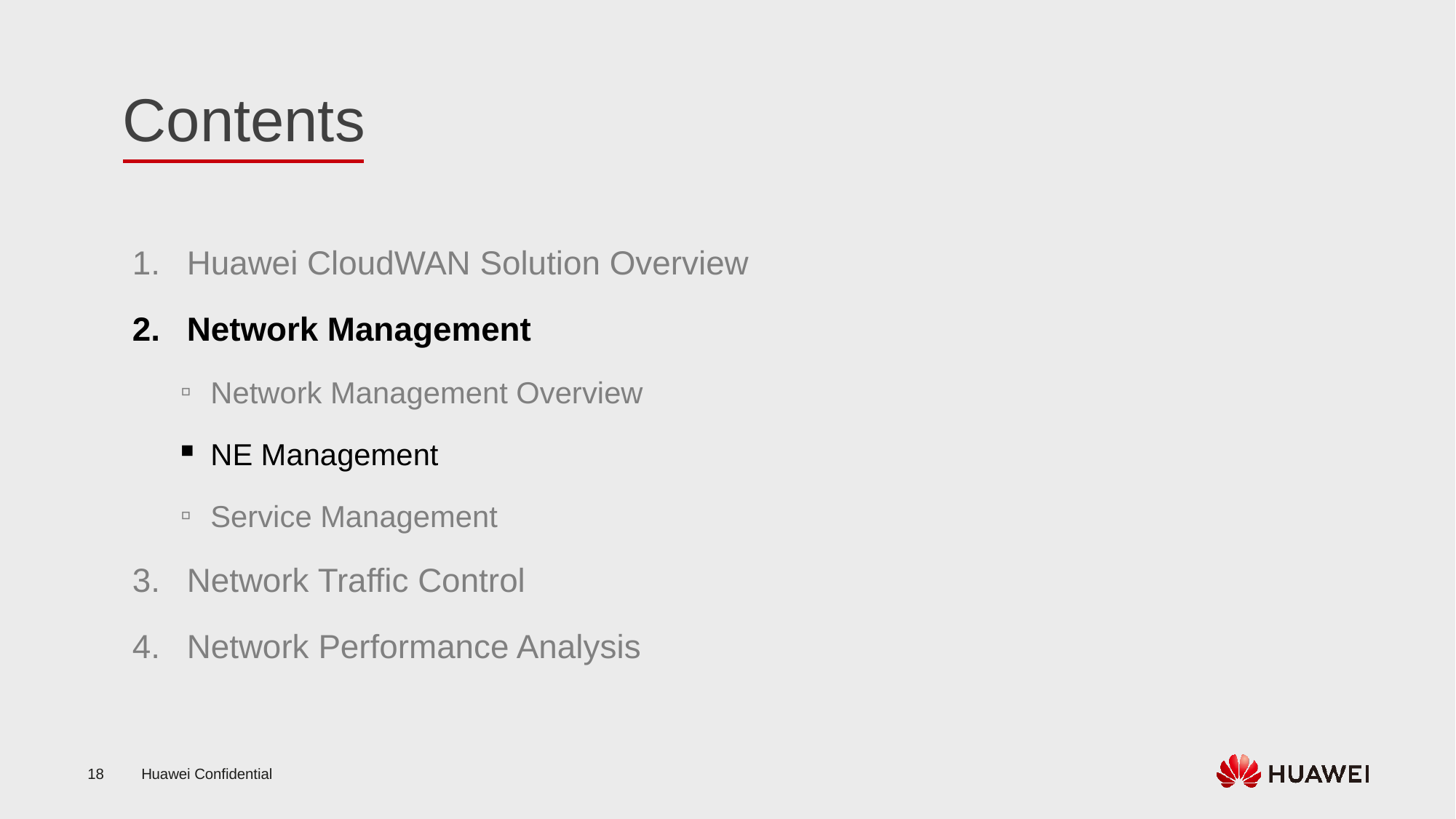

Huawei CloudWAN Solution Overview
Network Management
Network Management Overview
NE Management
Service Management
Network Traffic Control
Network Performance Analysis